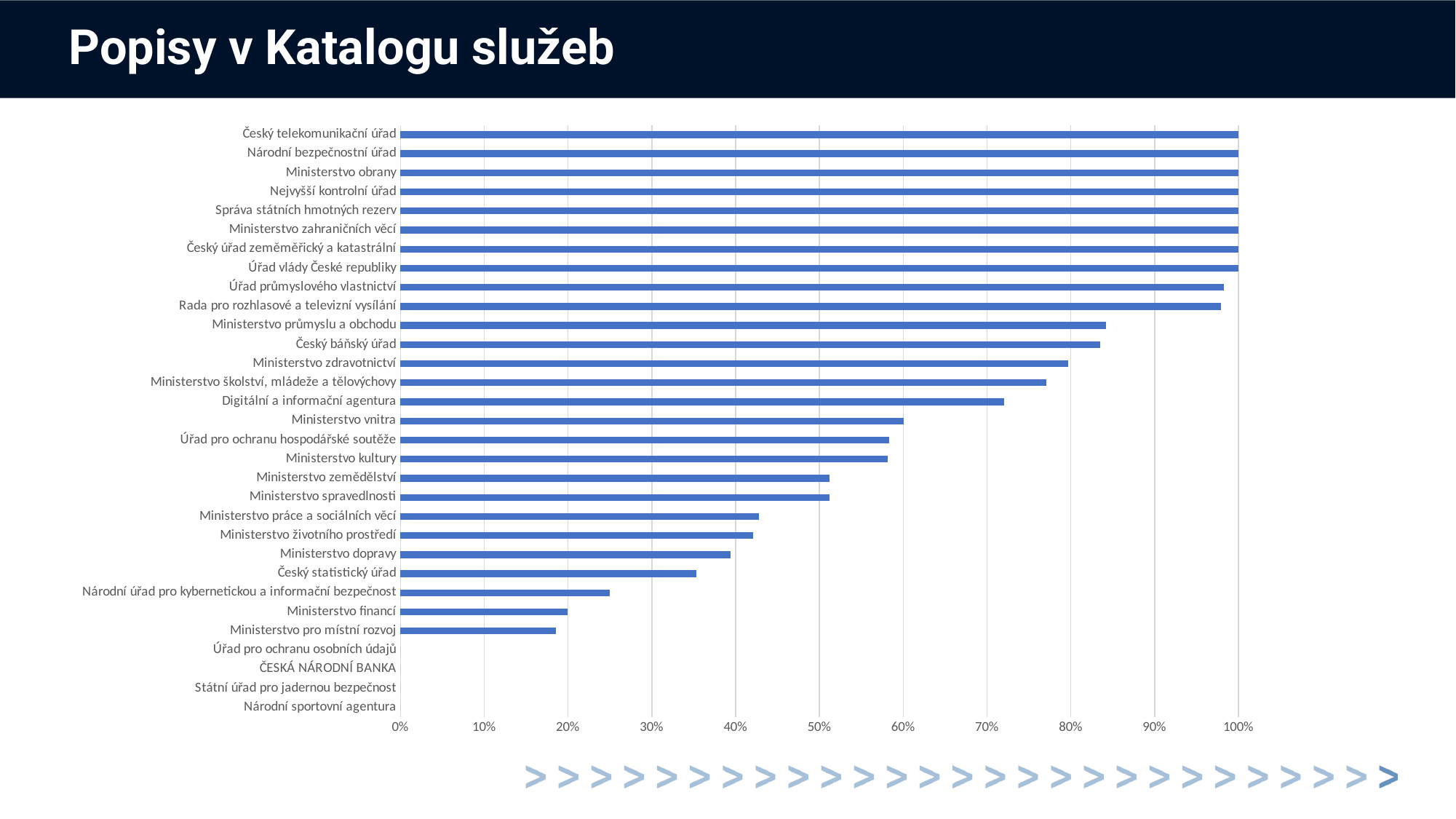

# Popisy v Katalogu služeb

### Chart

| Category | procent |
|---|---|
| Národní sportovní agentura | 0.0 |
| Státní úřad pro jadernou bezpečnost | 0.0 |
| ČESKÁ NÁRODNÍ BANKA | 0.0 |
| Úřad pro ochranu osobních údajů | 0.0 |
| Ministerstvo pro místní rozvoj | 0.18552036199095023 |
| Ministerstvo financí | 0.19917582417582416 |
| Národní úřad pro kybernetickou a informační bezpečnost | 0.25 |
| Český statistický úřad | 0.35294117647058826 |
| Ministerstvo dopravy | 0.39431616341030196 |
| Ministerstvo životního prostředí | 0.4207723035952064 |
| Ministerstvo práce a sociálních věcí | 0.42744063324538256 |
| Ministerstvo spravedlnosti | 0.5116279069767442 |
| Ministerstvo zemědělství | 0.5118230358504958 |
| Ministerstvo kultury | 0.5817307692307693 |
| Úřad pro ochranu hospodářské soutěže | 0.5833333333333334 |
| Ministerstvo vnitra | 0.6003683241252302 |
| Digitální a informační agentura | 0.7204301075268817 |
| Ministerstvo školství, mládeže a tělovýchovy | 0.7708333333333334 |
| Ministerstvo zdravotnictví | 0.7968992248062016 |
| Český báňský úřad | 0.8352490421455939 |
| Ministerstvo průmyslu a obchodu | 0.8421052631578947 |
| Rada pro rozhlasové a televizní vysílání | 0.9787234042553191 |
| Úřad průmyslového vlastnictví | 0.9826589595375722 |
| Úřad vlády České republiky | 1.0 |
| Český úřad zeměměřický a katastrální | 1.0 |
| Ministerstvo zahraničních věcí | 1.0 |
| Správa státních hmotných rezerv | 1.0 |
| Nejvyšší kontrolní úřad | 1.0 |
| Ministerstvo obrany | 1.0 |
| Národní bezpečnostní úřad | 1.0 |
| Český telekomunikační úřad | 1.0 |